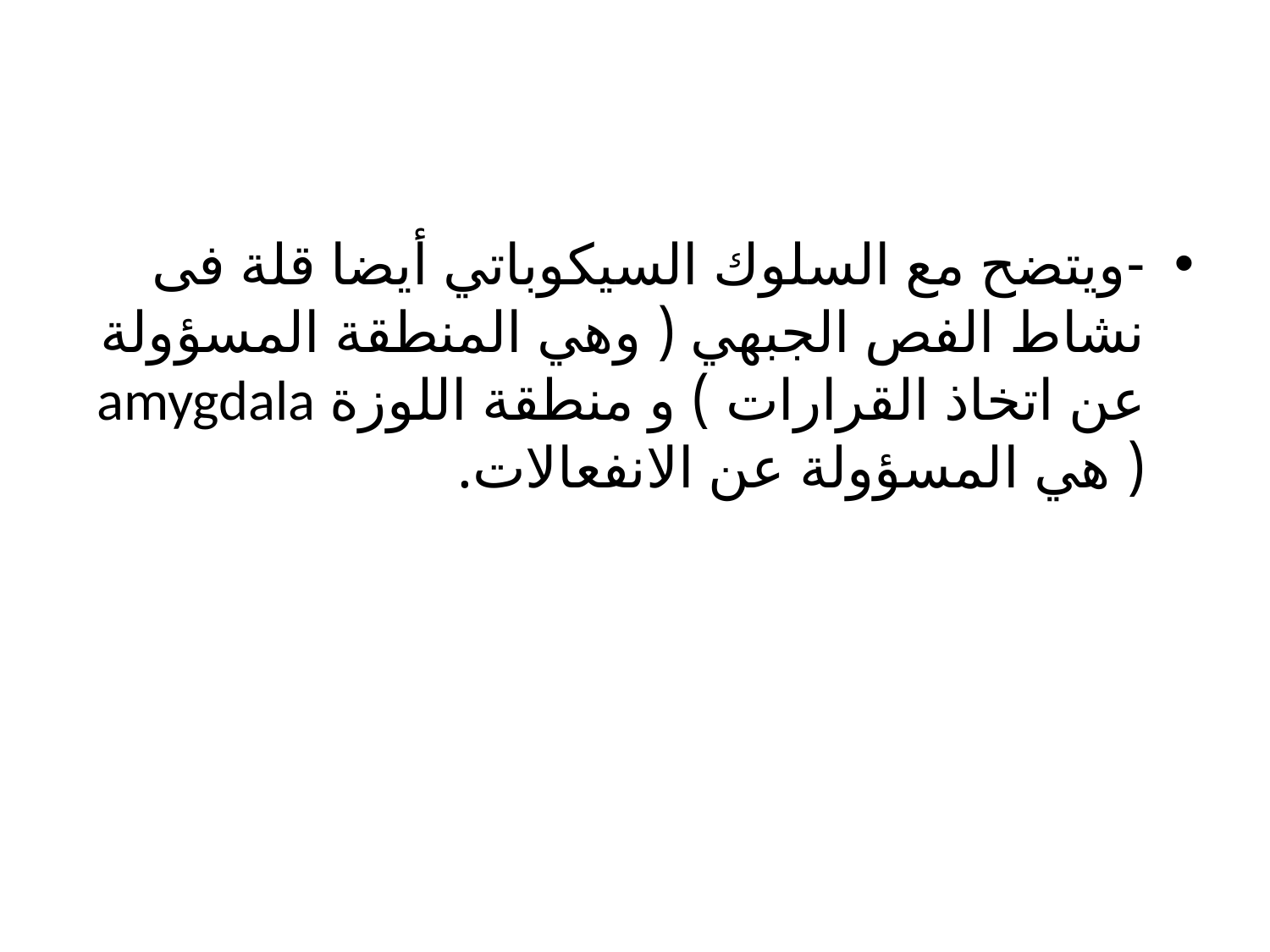

#
-ويتضح مع السلوك السيكوباتي أيضا قلة فى نشاط الفص الجبهي ( وهي المنطقة المسؤولة عن اتخاذ القرارات ) و منطقة اللوزة amygdala ( هي المسؤولة عن الانفعالات.